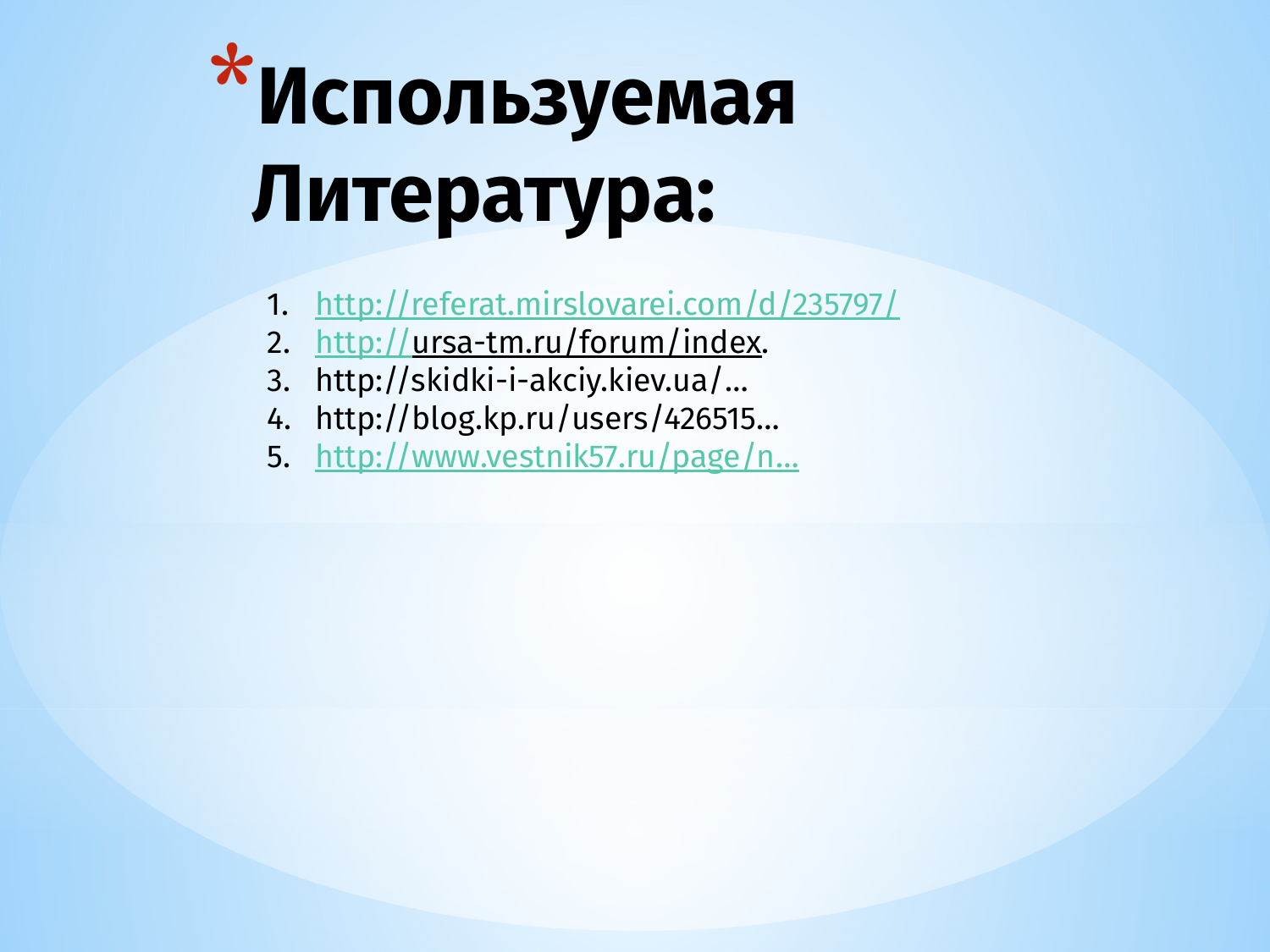

# Используемая Литература:
http://referat.mirslovarei.com/d/235797/
http://ursa-tm.ru/forum/index.
http://skidki-i-akciy.kiev.ua/…
http://blog.kp.ru/users/426515…
http://www.vestnik57.ru/page/n…